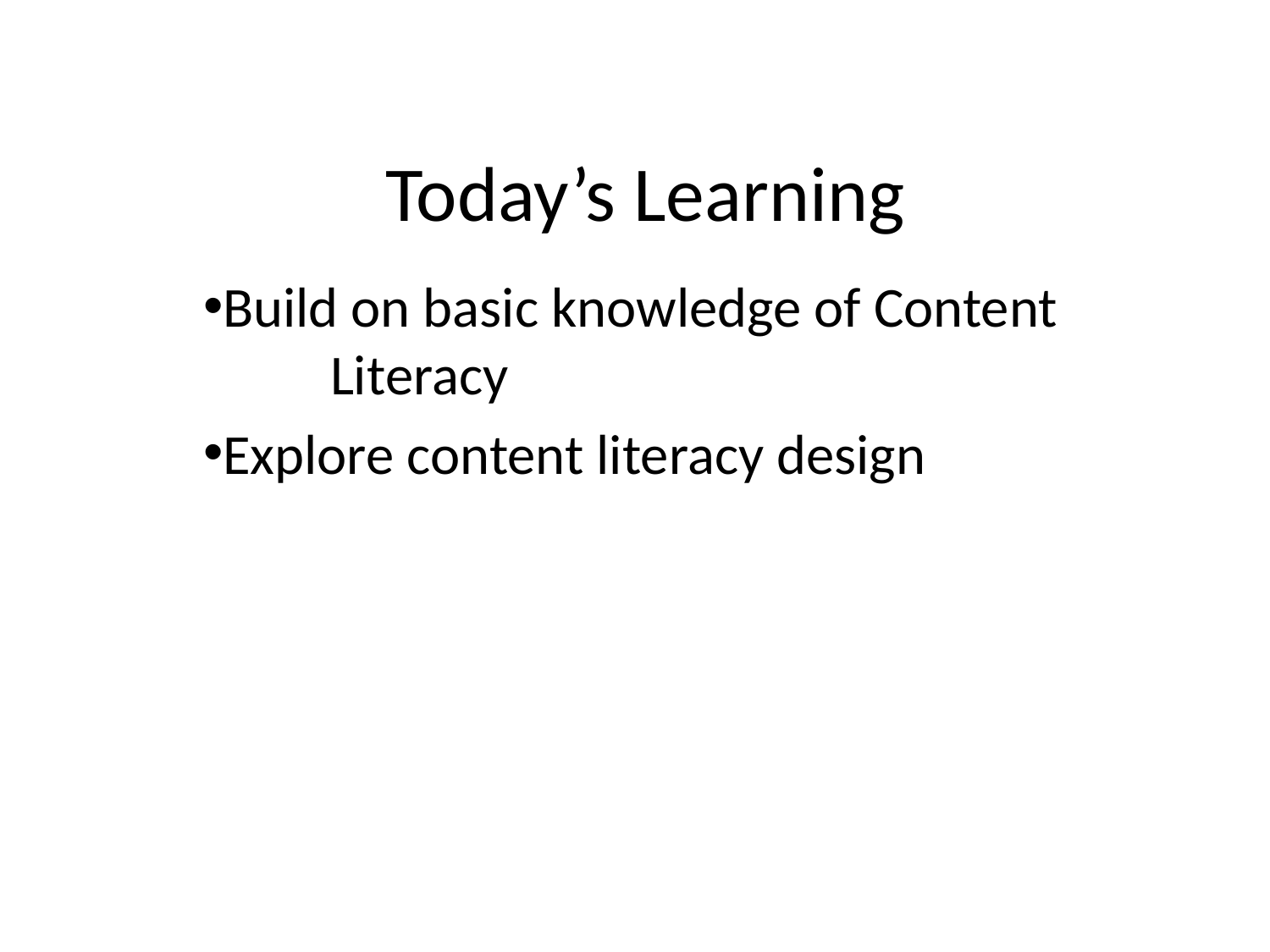

# Today’s Learning
Build on basic knowledge of Content 	Literacy
Explore content literacy design